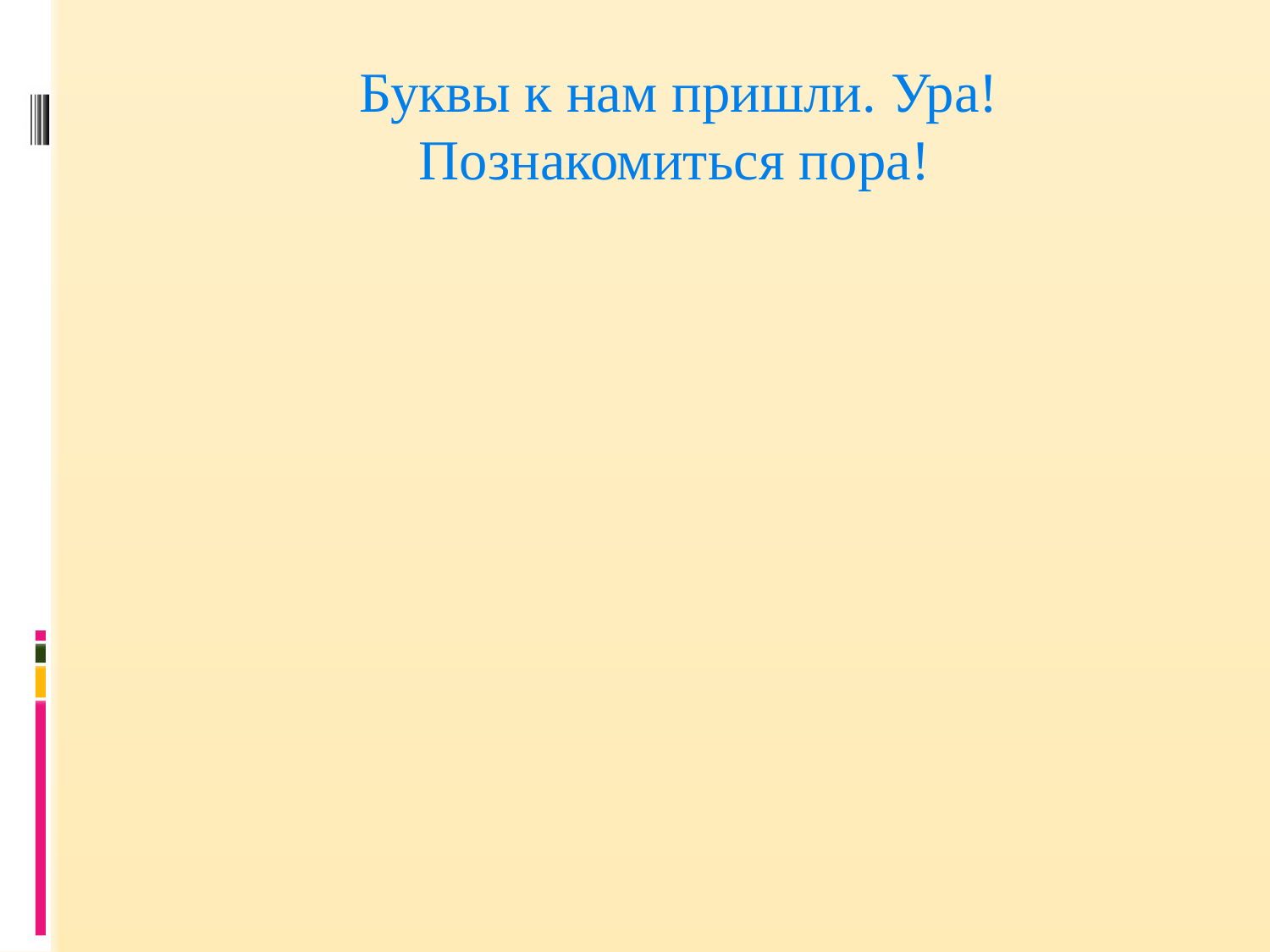

Буквы к нам пришли. Ура!
Познакомиться пора!